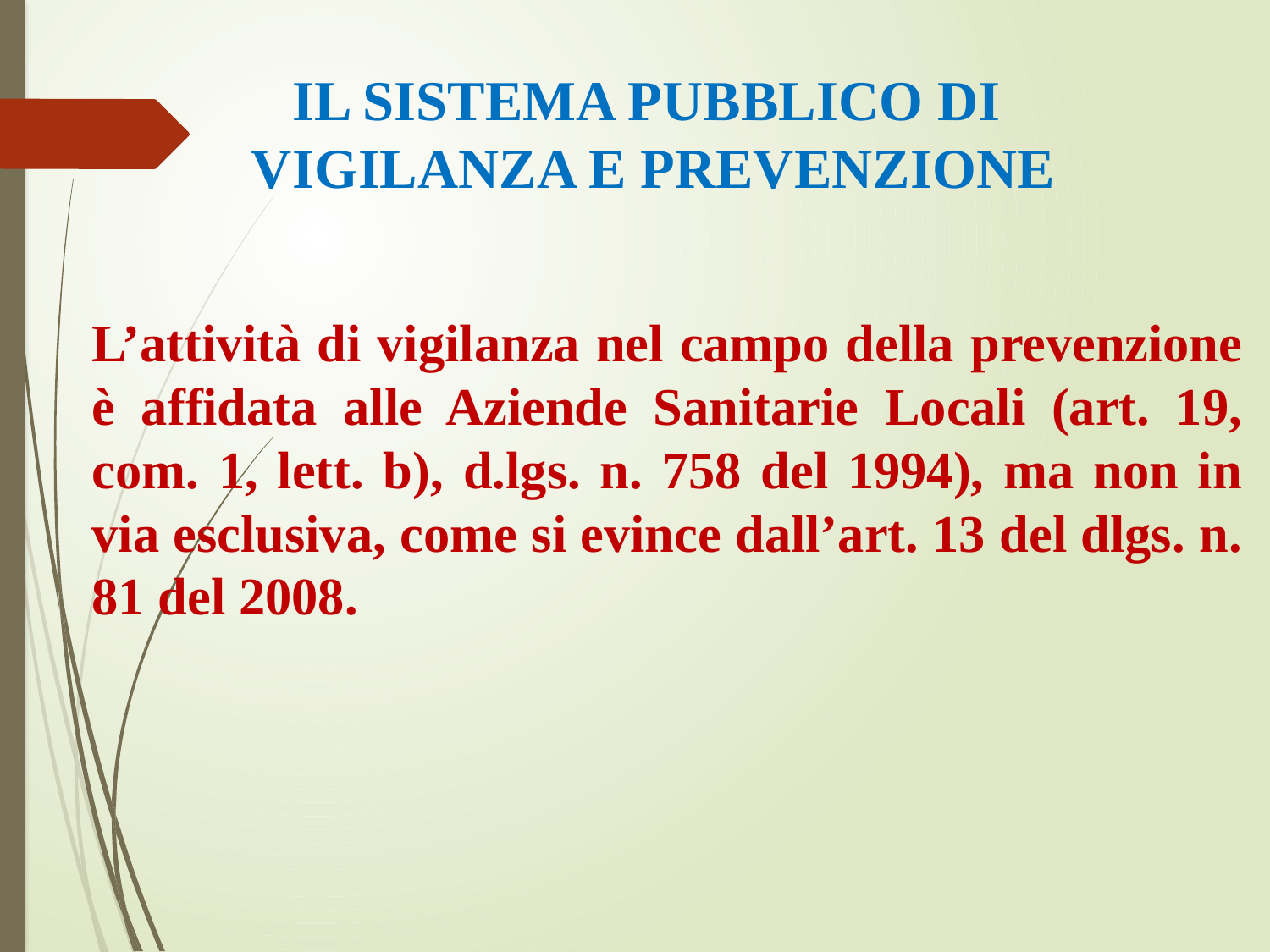

IL SISTEMA PUBBLICO DI
VIGILANZA E PREVENZIONE
L’attività di vigilanza nel campo della prevenzione è affidata alle Aziende Sanitarie Locali (art. 19, com. 1, lett. b), d.lgs. n. 758 del 1994), ma non in via esclusiva, come si evince dall’art. 13 del dlgs. n. 81 del 2008.